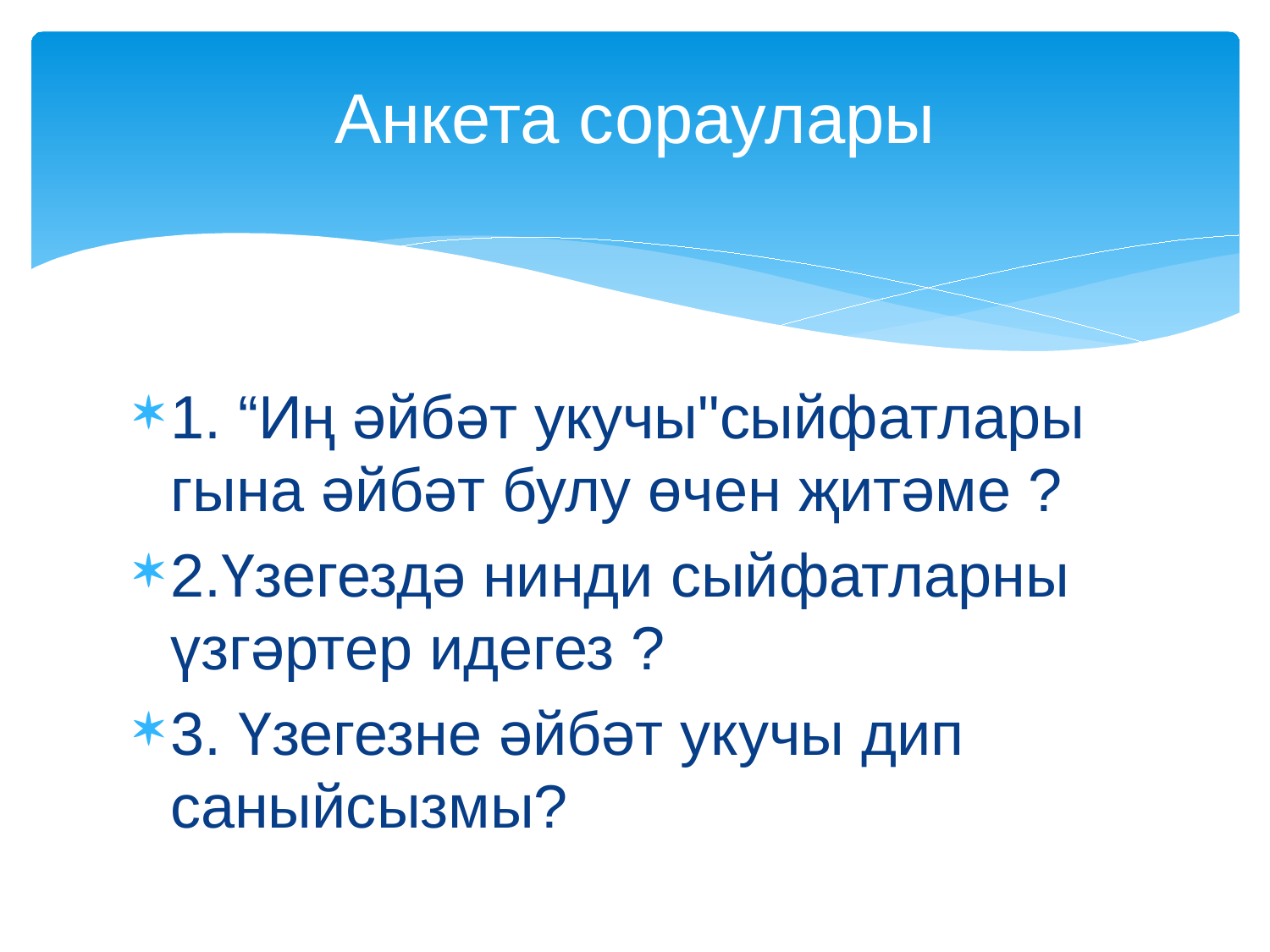

# Анкета сораулары
1. “Иң әйбәт укучы"сыйфатлары гына әйбәт булу өчен җитәме ?
2.Үзегездә нинди сыйфатларны үзгәртер идегез ?
3. Үзегезне әйбәт укучы дип саныйсызмы?